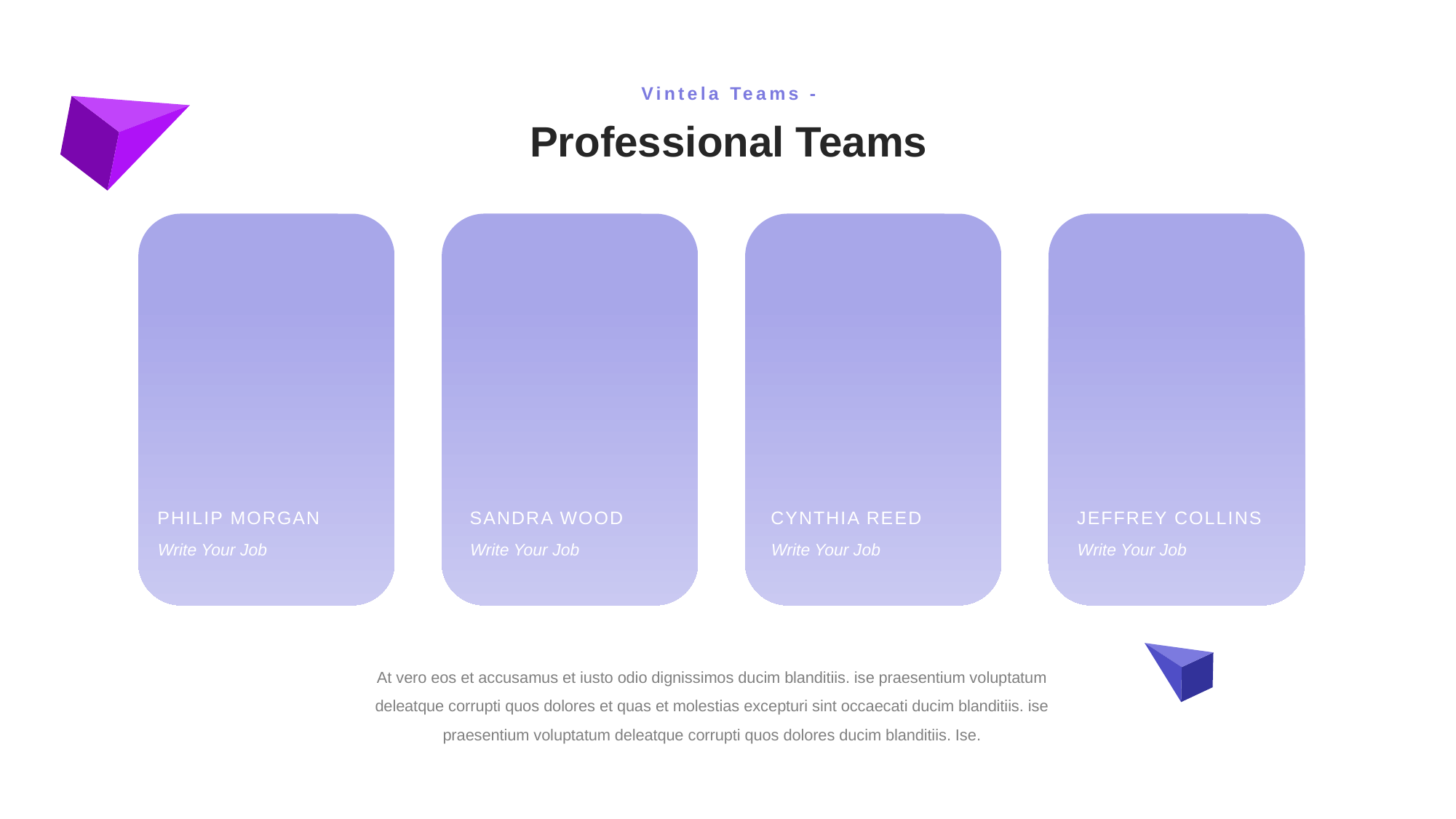

Vintela Teams -
Professional Teams

PHILIP MORGAN
SANDRA WOOD
CYNTHIA REED
JEFFREY COLLINS
Write Your Job
Write Your Job
Write Your Job
Write Your Job

At vero eos et accusamus et iusto odio dignissimos ducim blanditiis. ise praesentium voluptatum deleatque corrupti quos dolores et quas et molestias excepturi sint occaecati ducim blanditiis. ise praesentium voluptatum deleatque corrupti quos dolores ducim blanditiis. Ise.